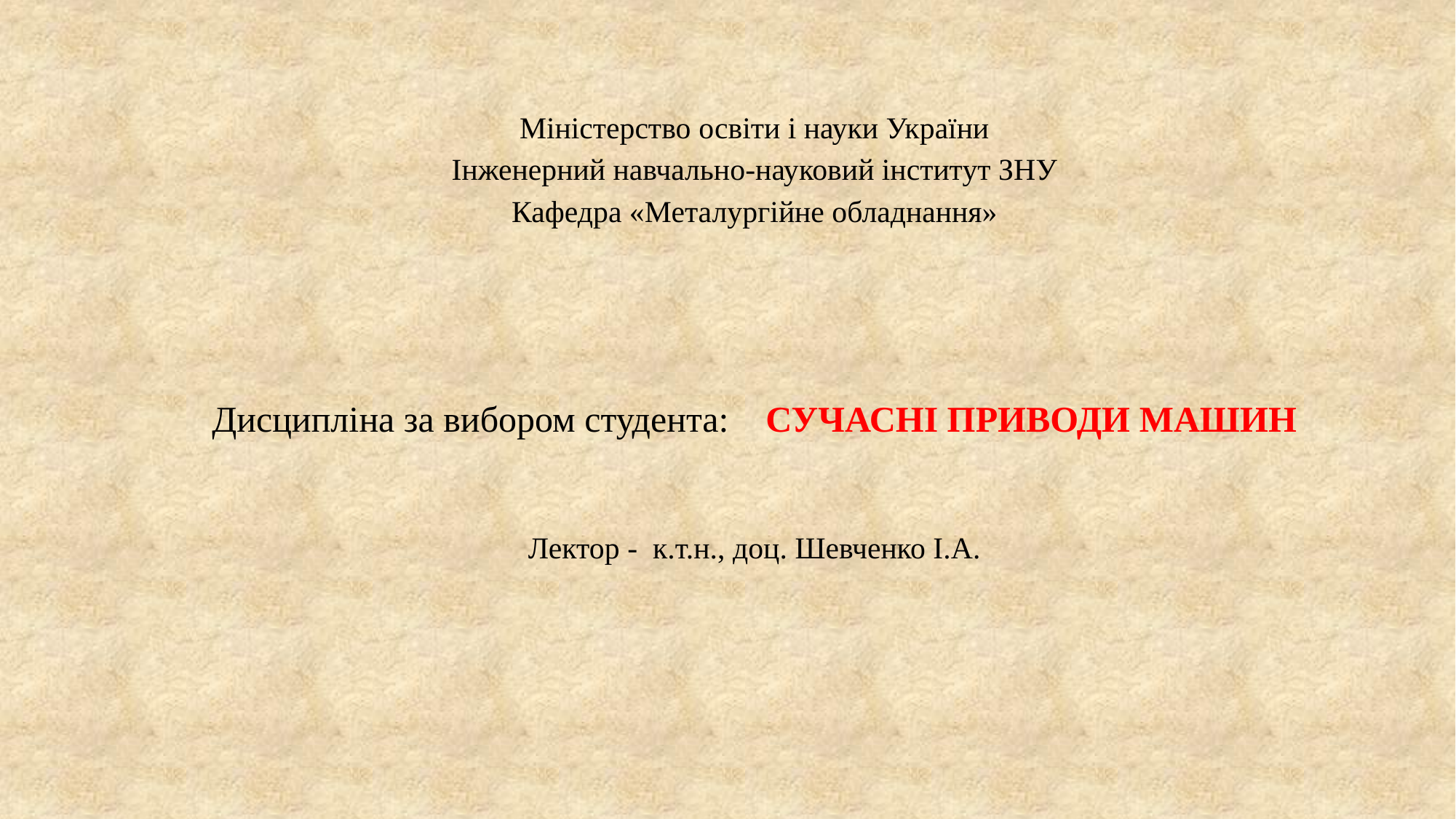

Міністерство освіти і науки України
Інженерний навчально-науковий інститут ЗНУ
Кафедра «Металургійне обладнання»

Дисципліна за вибором студента:    СУЧАСНІ ПРИВОДИ МАШИН

Лектор -  к.т.н., доц. Шевченко І.А.